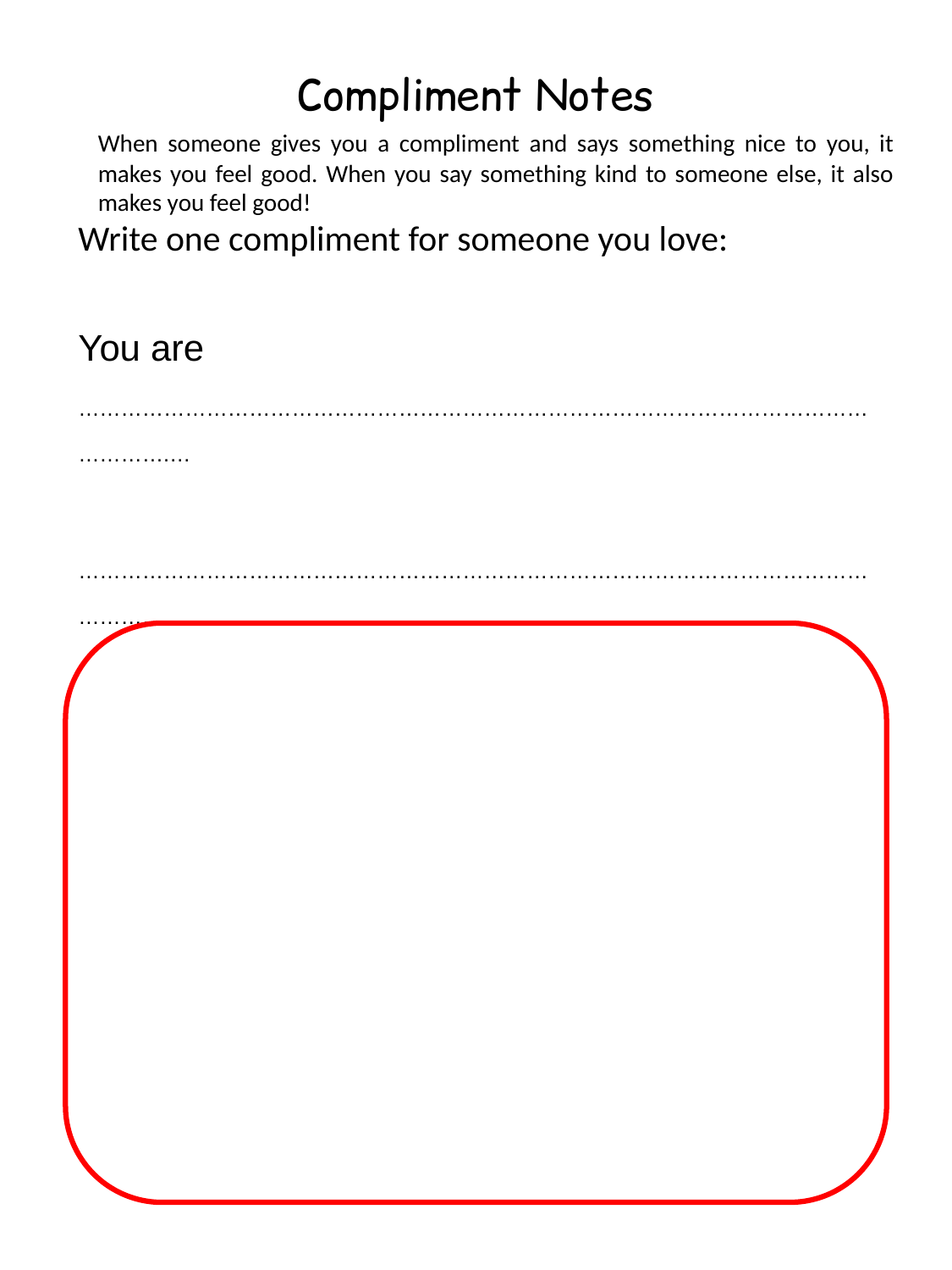

# Compliment Notes
When someone gives you a compliment and says something nice to you, it makes you feel good. When you say something kind to someone else, it also makes you feel good!
Write one compliment for someone you love:

You are …………………………………………………………………………………………………………….…

………………………………………………………………………………………………………………………………….…

…………………………………………………………………………………………………………………………………..….
Draw a picture for this person: